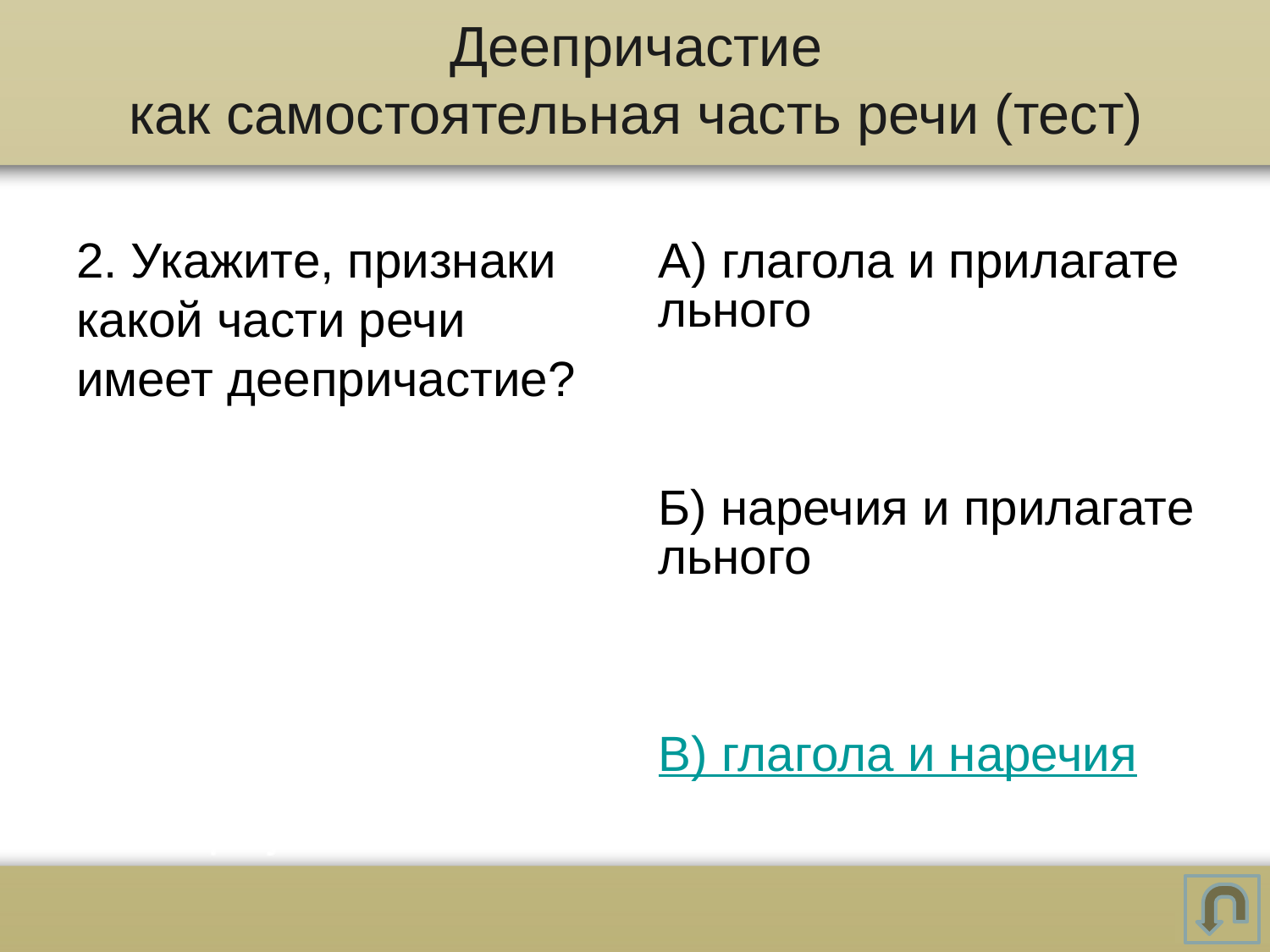

# Деепричастие как самостоятельная часть речи (тест)
2. Укажите, признаки какой части речи имеет деепричастие?
А) глагола и прилагательного

Б) наречия и прилагательного

В) глагола и наречия